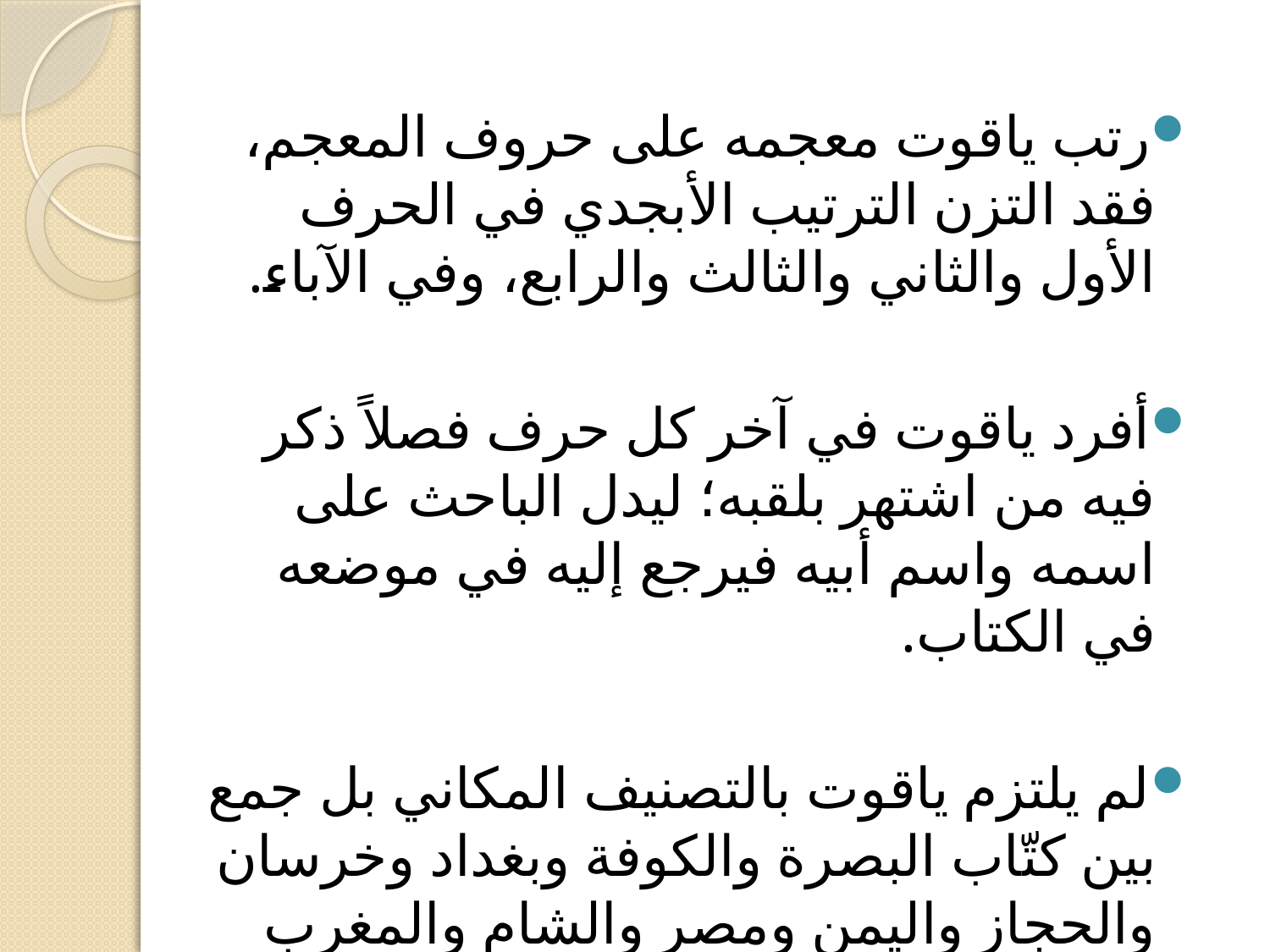

رتب ياقوت معجمه على حروف المعجم، فقد التزن الترتيب الأبجدي في الحرف الأول والثاني والثالث والرابع، وفي الآباء.

أفرد ياقوت في آخر كل حرف فصلاً ذكر فيه من اشتهر بلقبه؛ ليدل الباحث على اسمه واسم أبيه فيرجع إليه في موضعه في الكتاب.

لم يلتزم ياقوت بالتصنيف المكاني بل جمع بين كتّاب البصرة والكوفة وبغداد وخرسان والحجاز واليمن ومصر والشام والمغرب على الترتيب الأبجدي.